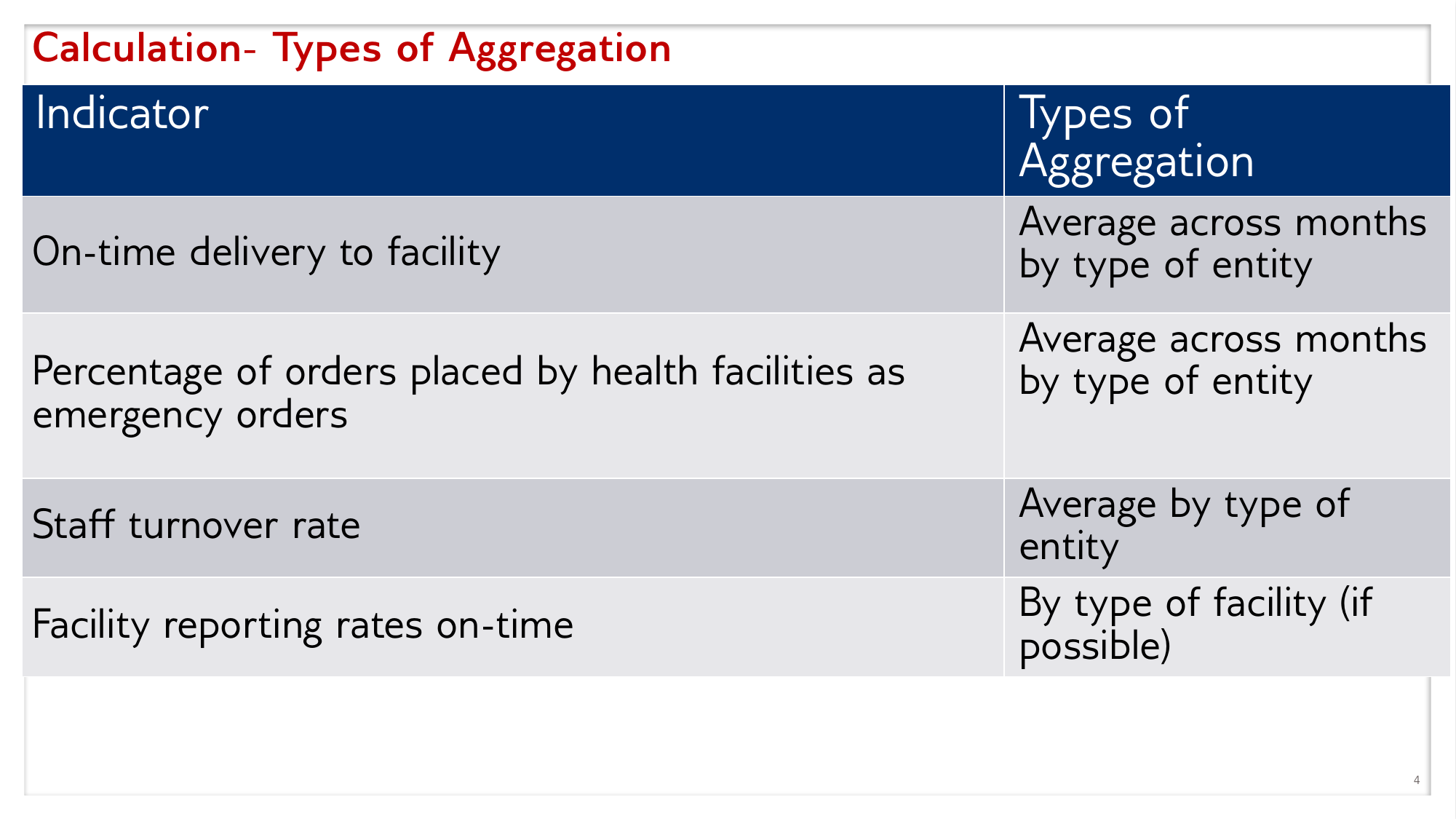

# Calculation- Types of Aggregation
| Indicator | Types of Aggregation |
| --- | --- |
| On-time delivery to facility | Average across months by type of entity |
| Percentage of orders placed by health facilities as emergency orders | Average across months by type of entity |
| Staff turnover rate | Average by type of entity |
| Facility reporting rates on-time | By type of facility (if possible) |
4